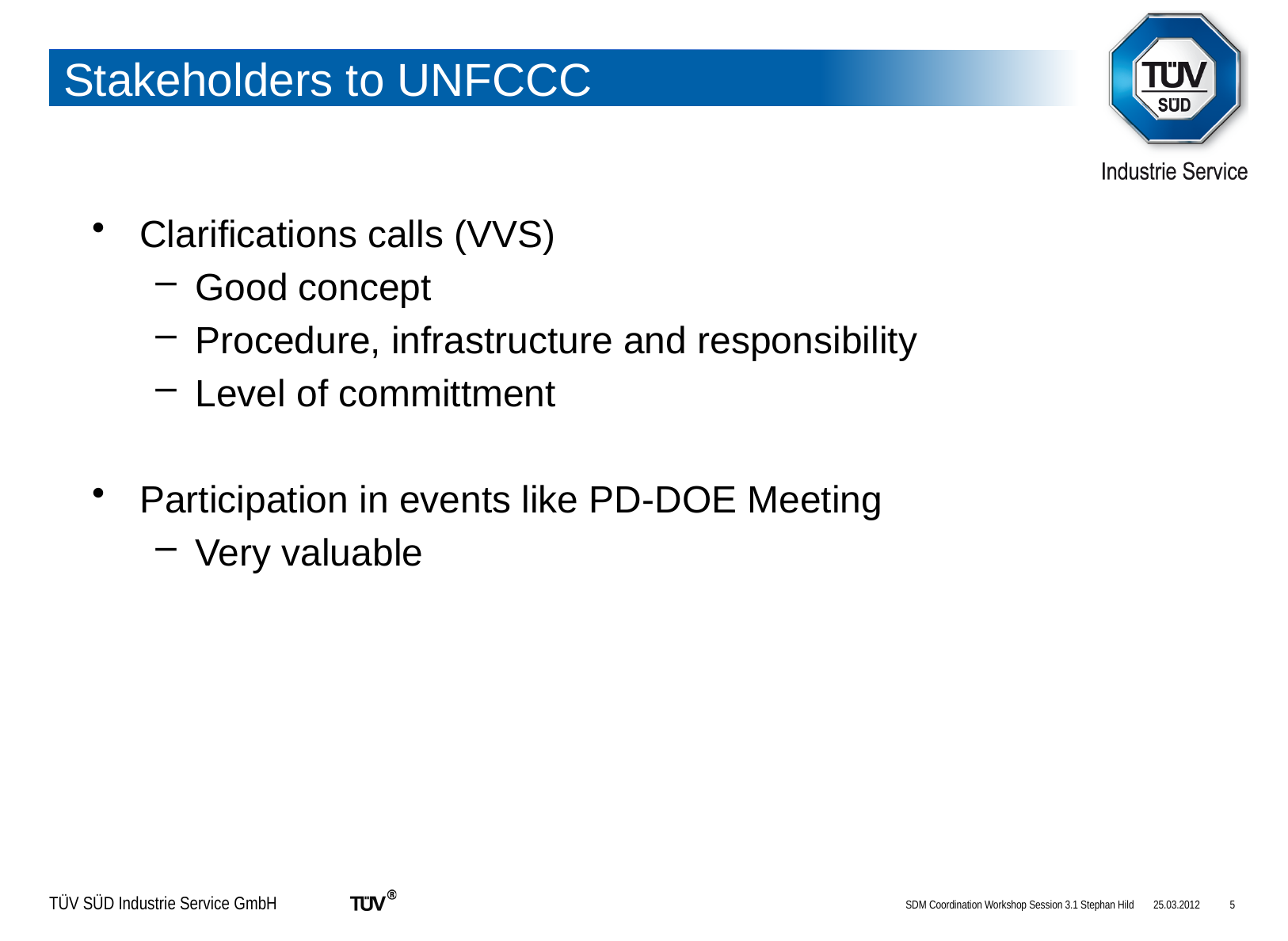

# Stakeholders to UNFCCC
Clarifications calls (VVS)
Good concept
Procedure, infrastructure and responsibility
Level of committment

Participation in events like PD-DOE Meeting
Very valuable
SDM Coordination Workshop Session 3.1 Stephan Hild
25.03.2012
5